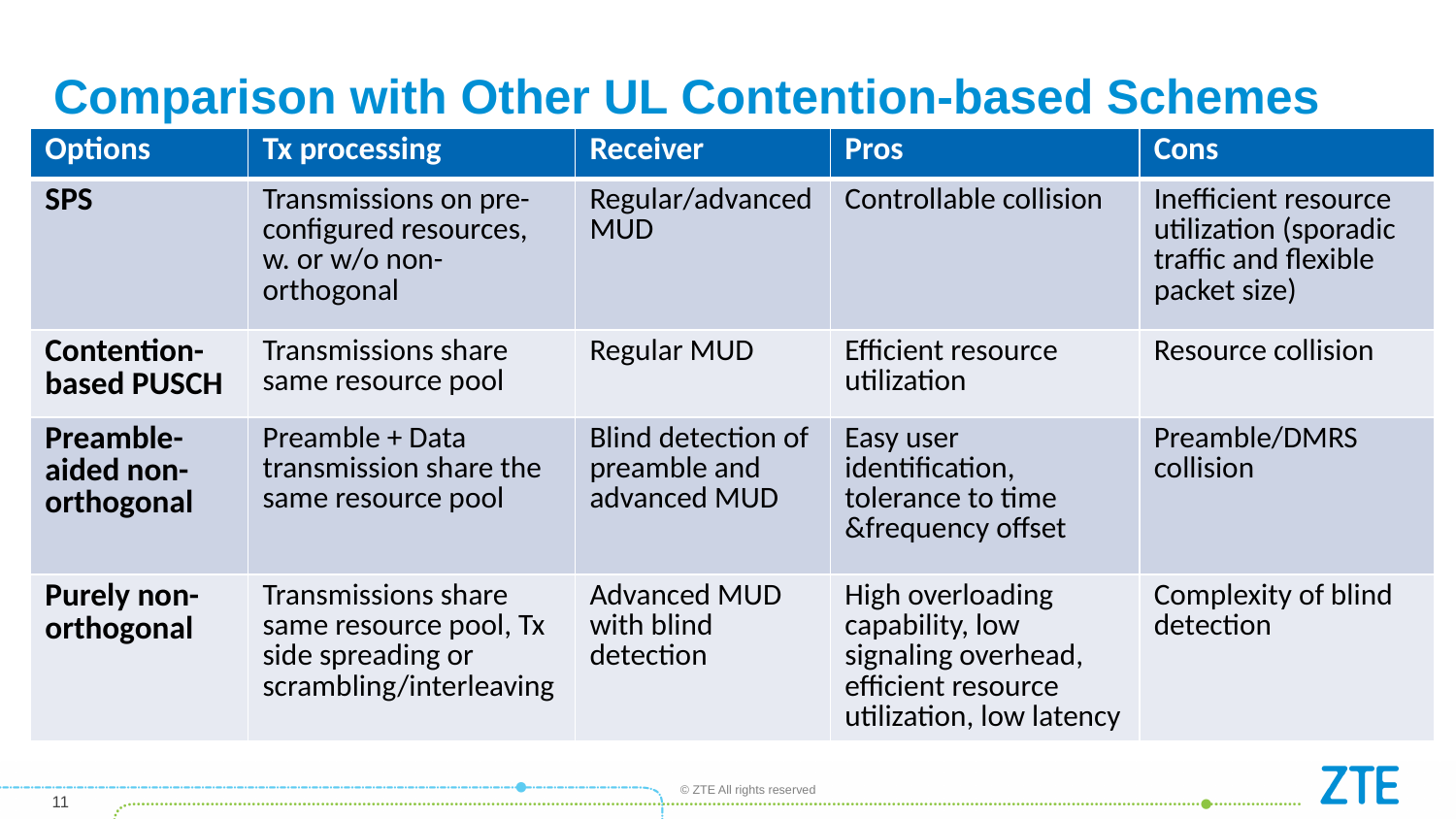

# Comparison with Other UL Contention-based Schemes
| Options | Tx processing | Receiver | Pros | Cons |
| --- | --- | --- | --- | --- |
| SPS | Transmissions on pre-configured resources, w. or w/o non-orthogonal | Regular/advanced MUD | Controllable collision | Inefficient resource utilization (sporadic traffic and flexible packet size) |
| Contention-based PUSCH | Transmissions share same resource pool | Regular MUD | Efficient resource utilization | Resource collision |
| Preamble-aided non-orthogonal | Preamble + Data transmission share the same resource pool | Blind detection of preamble and advanced MUD | Easy user identification, tolerance to time &frequency offset | Preamble/DMRS collision |
| Purely non-orthogonal | Transmissions share same resource pool, Tx side spreading or scrambling/interleaving | Advanced MUD with blind detection | High overloading capability, low signaling overhead, efficient resource utilization, low latency | Complexity of blind detection |
SPS, RACH-less/RACH-free

Transmitter side                                           Receiver side
Data share the same resource pool  Blind user identification & CE & detection Complexity
Preamble + data   Reduced complexity  Preamble collision & RS mapping